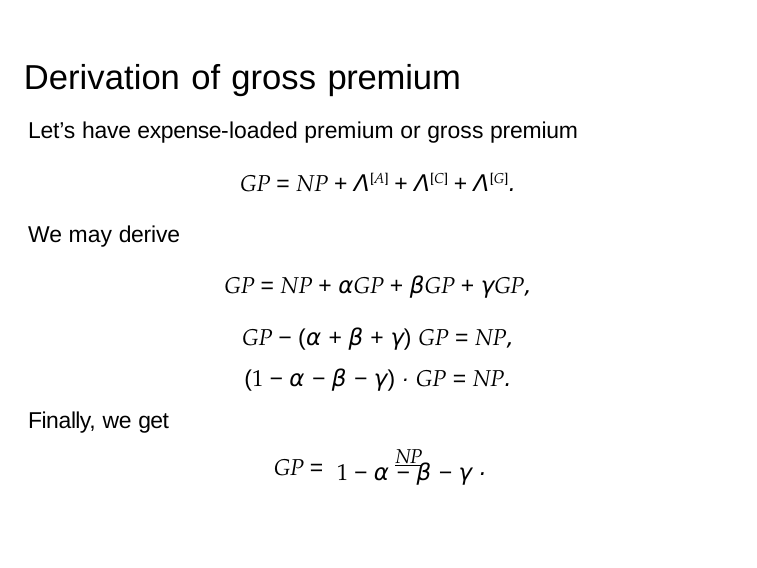

# Derivation of gross premium
Let’s have expense-loaded premium or gross premium
GP = NP + Λ[A] + Λ[C] + Λ[G].
We may derive
GP = NP + αGP + βGP + γGP,
GP − (α + β + γ) GP = NP,
(1 − α − β − γ) · GP = NP.
Finally, we get
GP = 	NP	.
1 − α − β − γ